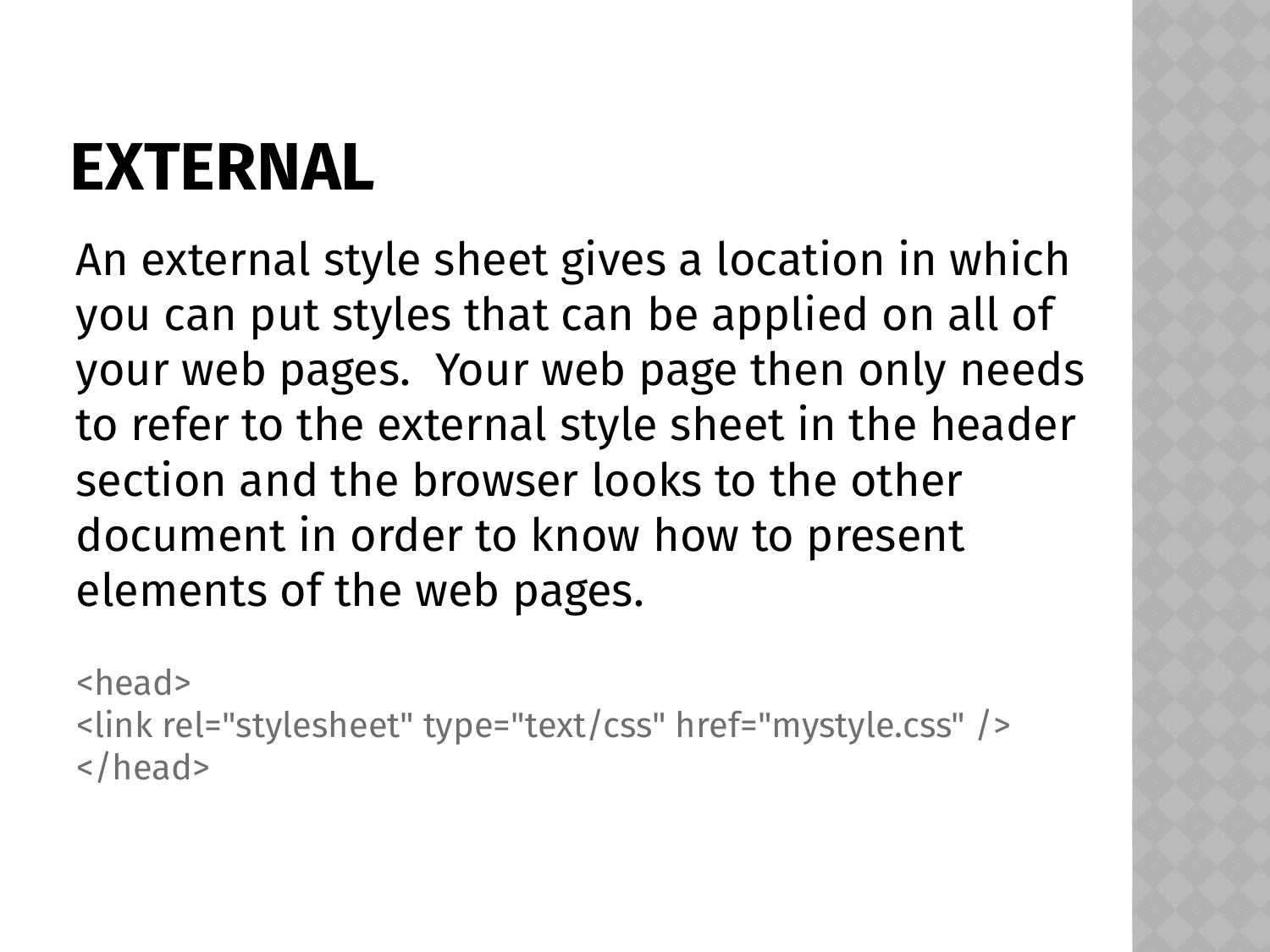

# External
An external style sheet gives a location in which you can put styles that can be applied on all of your web pages.  Your web page then only needs to refer to the external style sheet in the header section and the browser looks to the other document in order to know how to present elements of the web pages.

<head>
<link rel="stylesheet" type="text/css" href="mystyle.css" />
</head>